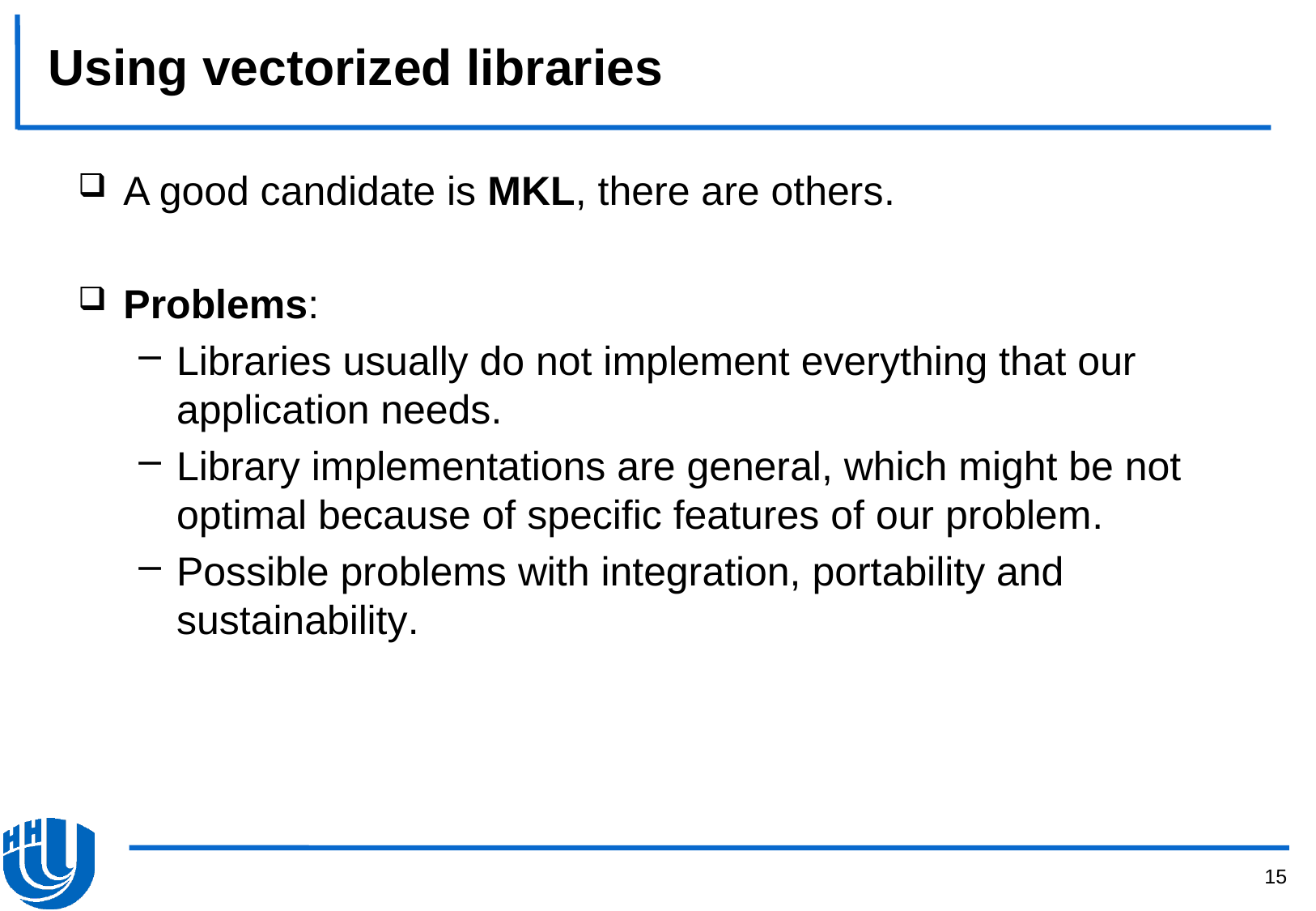

# Using vectorized libraries
A good candidate is MKL, there are others.

Problems:
Libraries usually do not implement everything that our application needs.
Library implementations are general, which might be not optimal because of specific features of our problem.
Possible problems with integration, portability and sustainability.